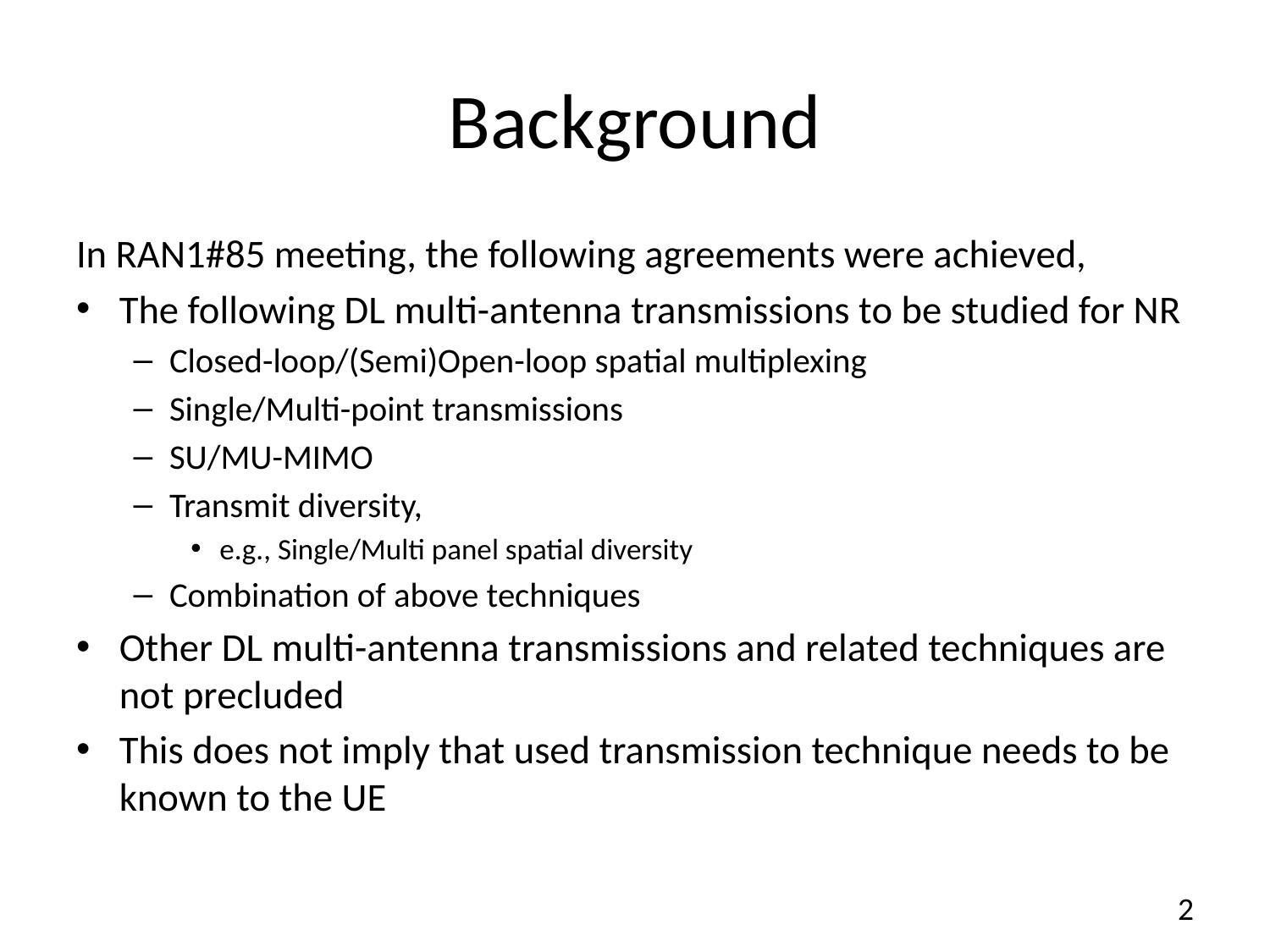

# Background
In RAN1#85 meeting, the following agreements were achieved,
The following DL multi-antenna transmissions to be studied for NR
Closed-loop/(Semi)Open-loop spatial multiplexing
Single/Multi-point transmissions
SU/MU-MIMO
Transmit diversity,
e.g., Single/Multi panel spatial diversity
Combination of above techniques
Other DL multi-antenna transmissions and related techniques are not precluded
This does not imply that used transmission technique needs to be known to the UE
2